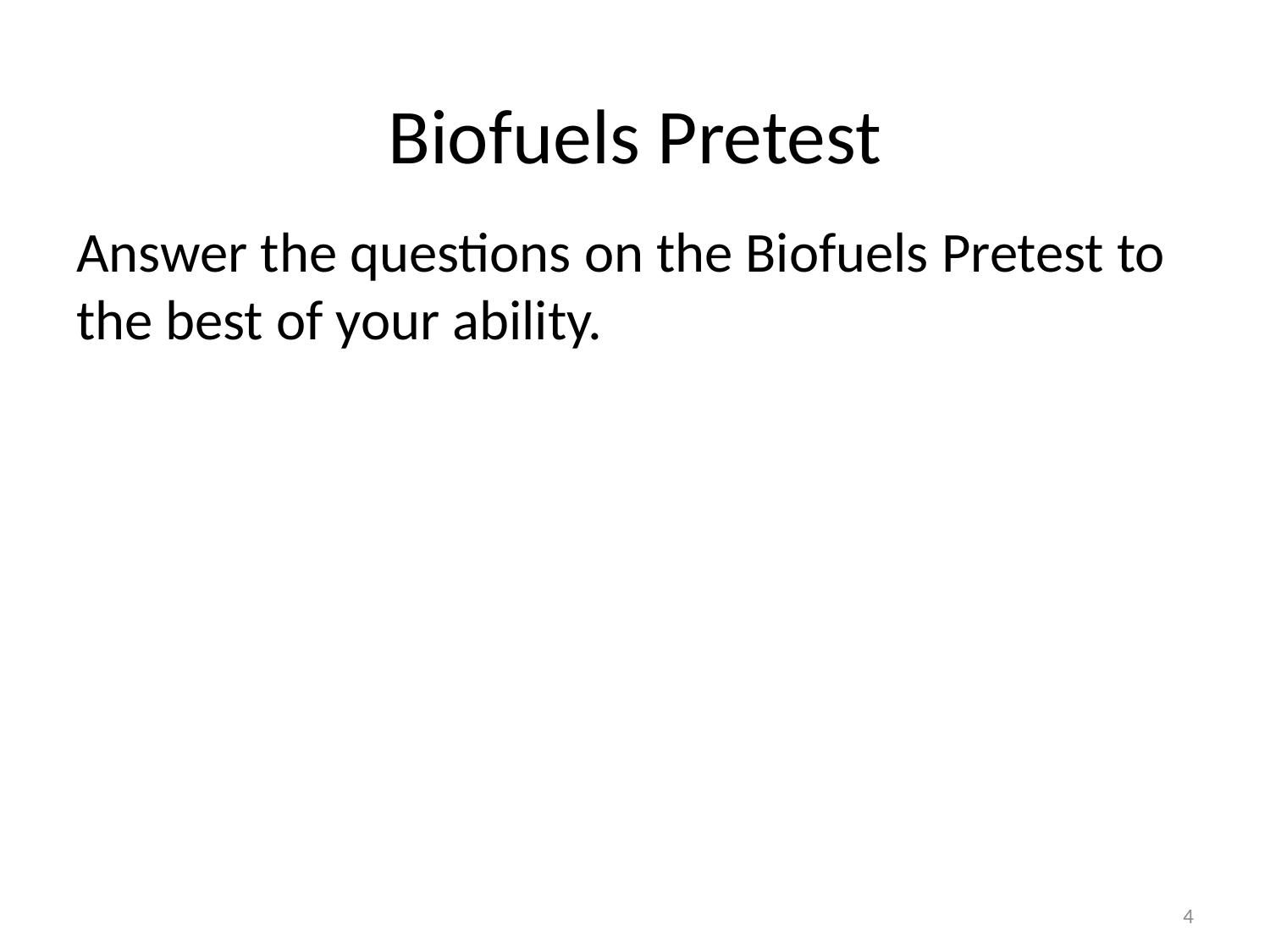

# Biofuels Pretest
Answer the questions on the Biofuels Pretest to the best of your ability.
4